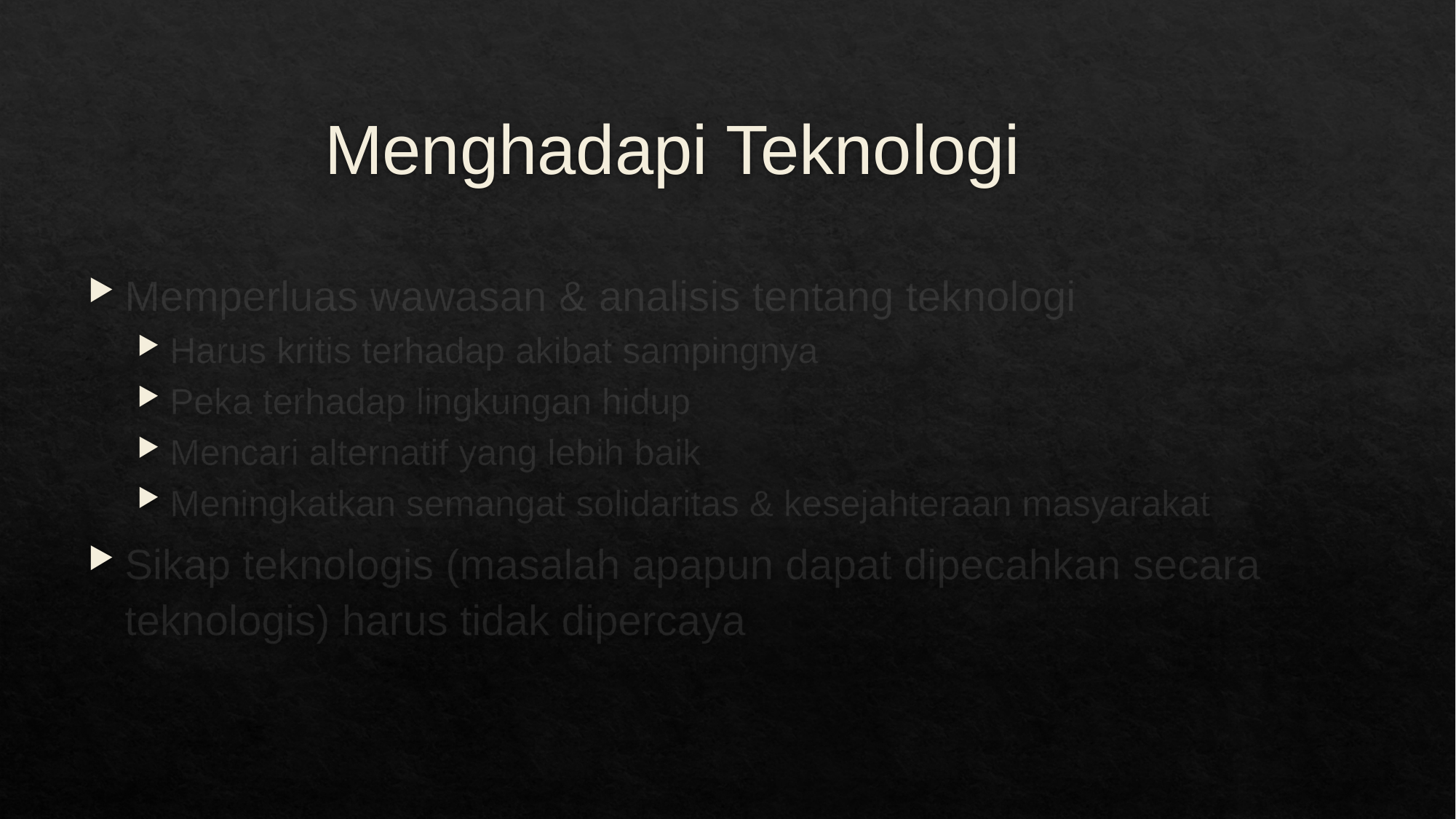

# Menghadapi Teknologi
Memperluas wawasan & analisis tentang teknologi
Harus kritis terhadap akibat sampingnya
Peka terhadap lingkungan hidup
Mencari alternatif yang lebih baik
Meningkatkan semangat solidaritas & kesejahteraan masyarakat
Sikap teknologis (masalah apapun dapat dipecahkan secara teknologis) harus tidak dipercaya